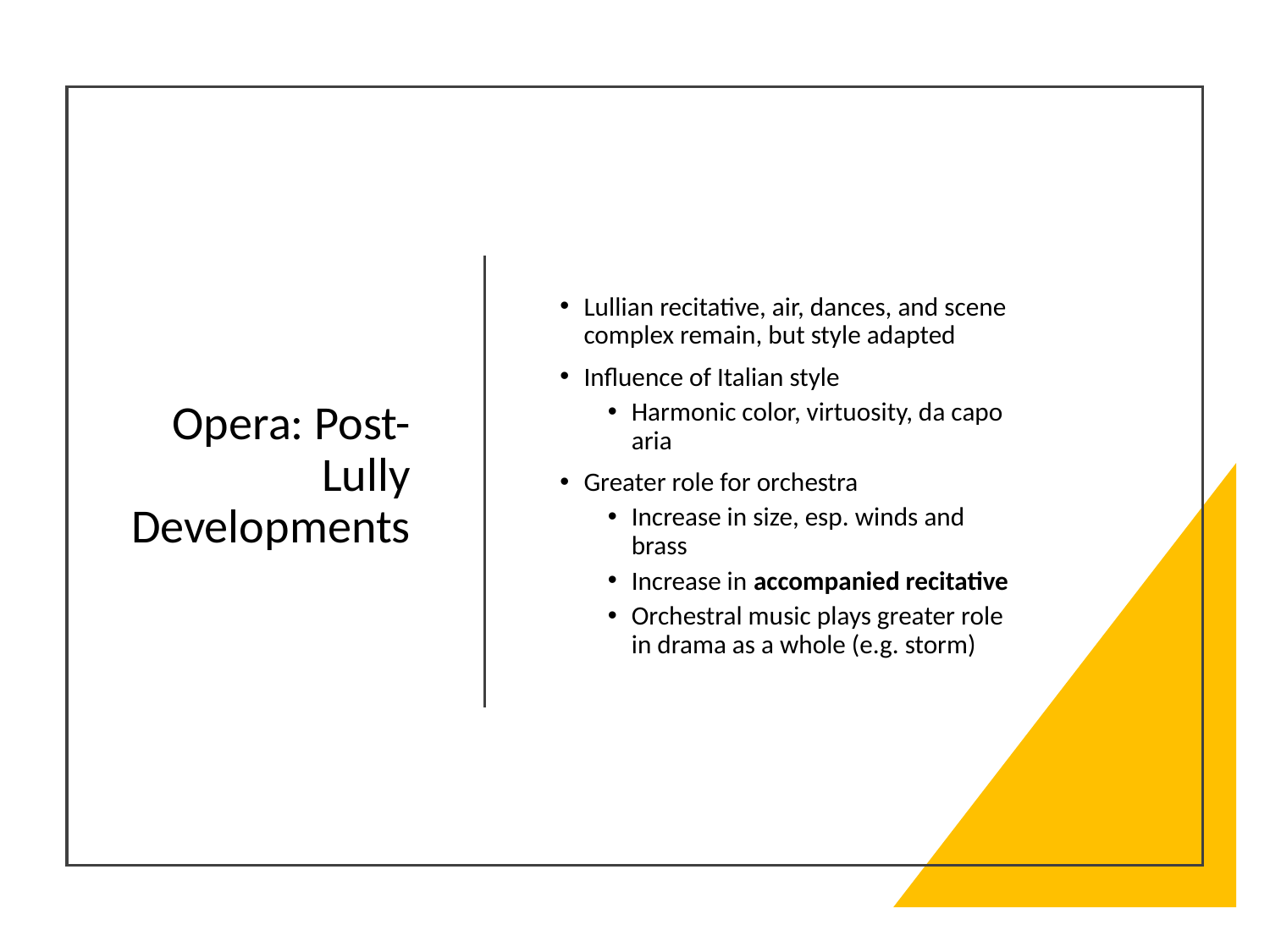

# Opera: Post-Lully Developments
Lullian recitative, air, dances, and scene complex remain, but style adapted
Influence of Italian style
Harmonic color, virtuosity, da capo aria
Greater role for orchestra
Increase in size, esp. winds and brass
Increase in accompanied recitative
Orchestral music plays greater role in drama as a whole (e.g. storm)